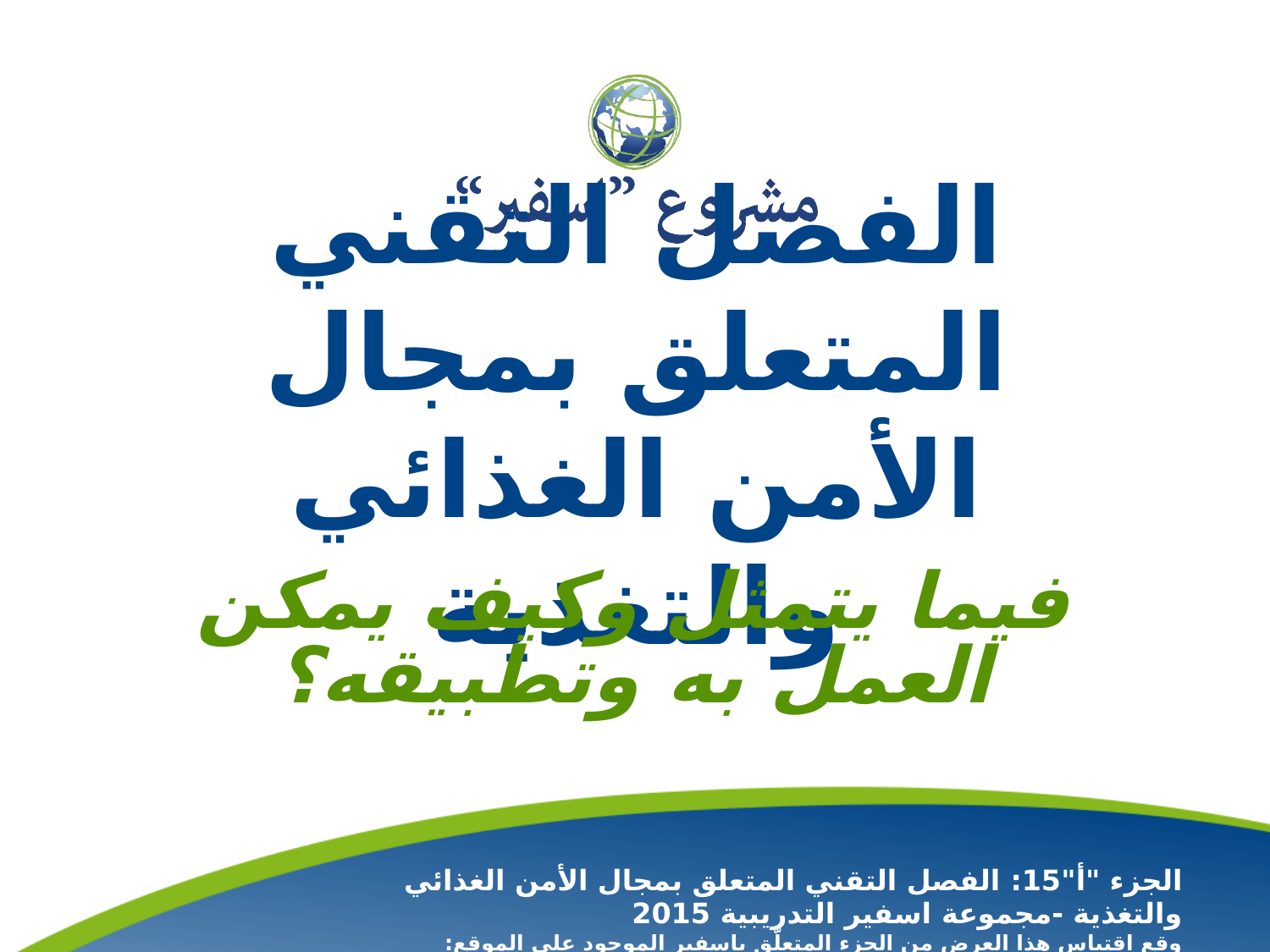

# الفصل التقني المتعلق بمجال الأمن الغذائي والتغذية
فيما يتمثل وكيف يمكن العمل به وتطبيقه؟
الجزء "أ"15: الفصل التقني المتعلق بمجال الأمن الغذائي والتغذية -مجموعة اسفير التدريبية 2015
وقع اقتباس هذا العرض من الجزء المتعلّق باسفير الموجود على الموقع:  interworksmadison.com